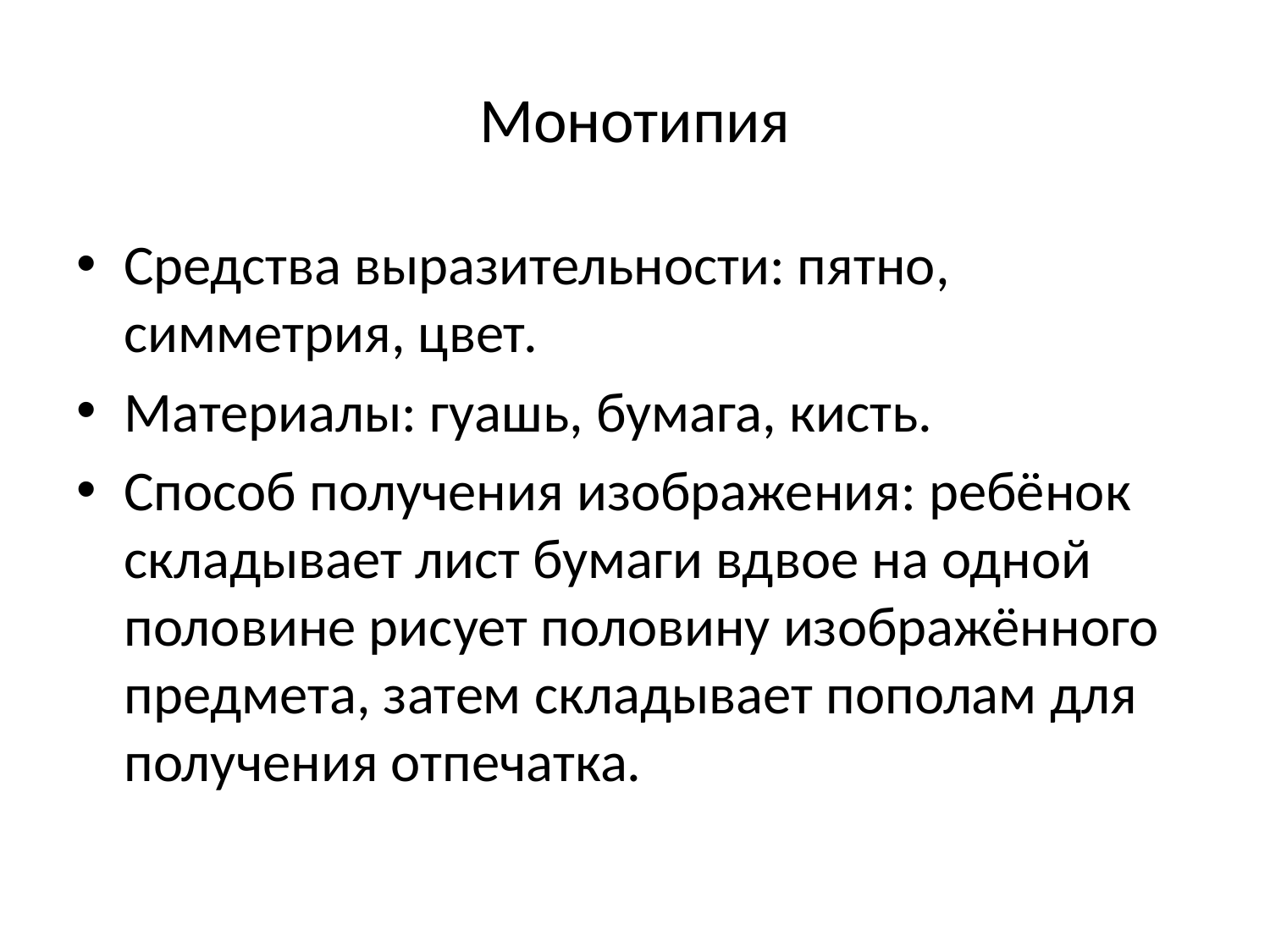

# Монотипия
Средства выразительности: пятно, симметрия, цвет.
Материалы: гуашь, бумага, кисть.
Способ получения изображения: ребёнок складывает лист бумаги вдвое на одной половине рисует половину изображённого предмета, затем складывает пополам для получения отпечатка.